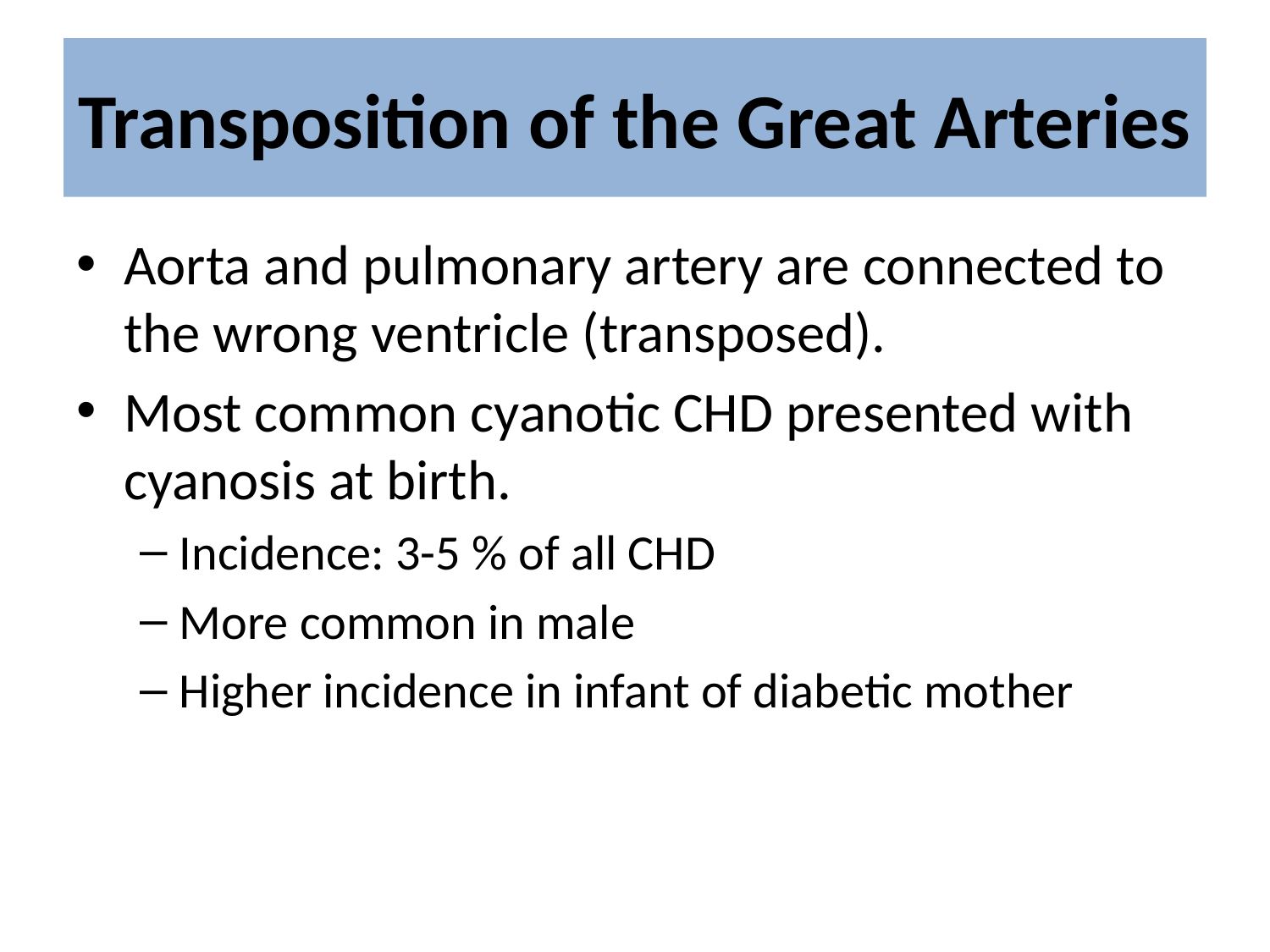

# Transposition of the Great Arteries
Aorta and pulmonary artery are connected to the wrong ventricle (transposed).
Most common cyanotic CHD presented with cyanosis at birth.
Incidence: 3-5 % of all CHD
More common in male
Higher incidence in infant of diabetic mother